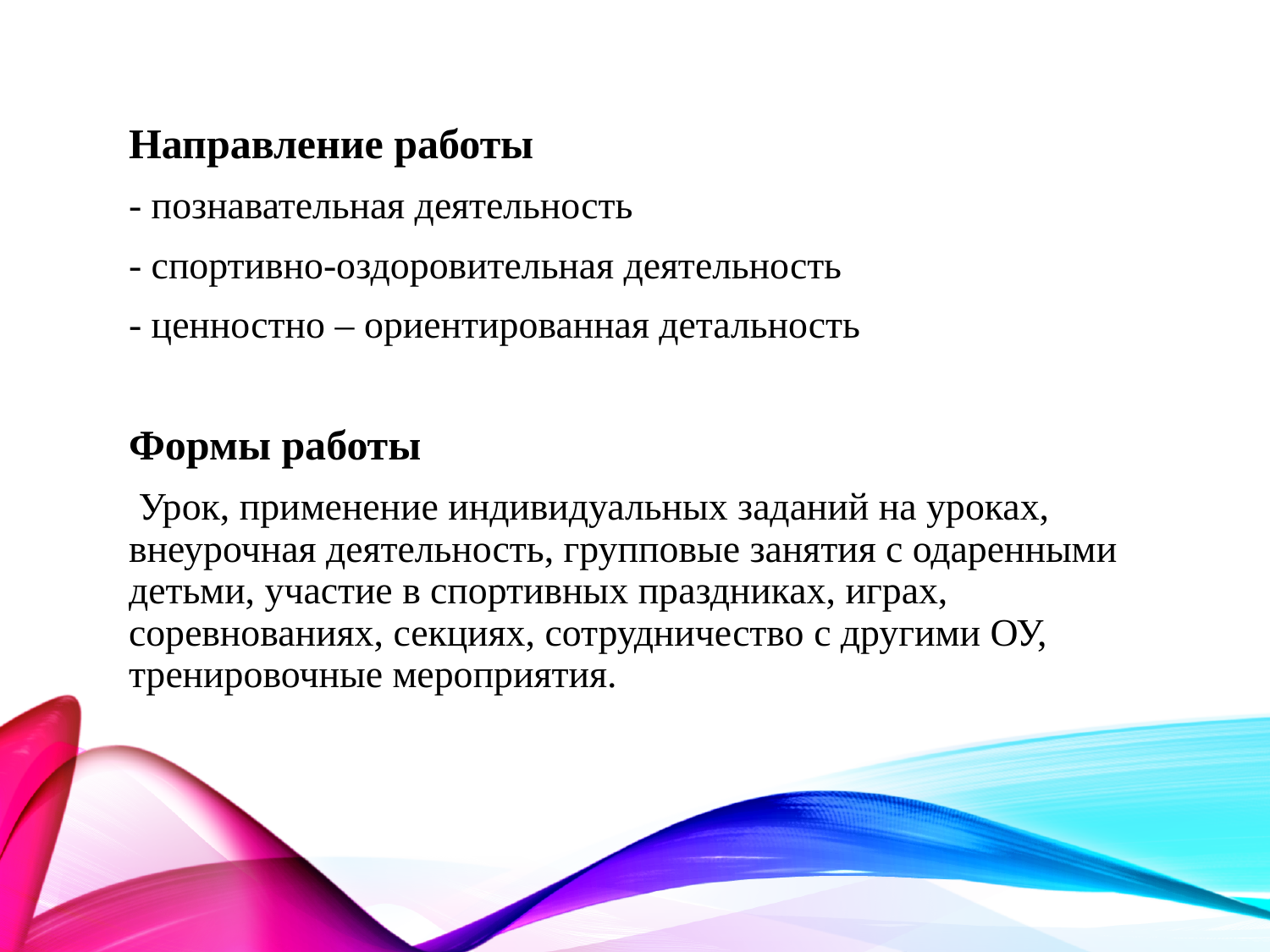

Направление работы
- познавательная деятельность
- спортивно-оздоровительная деятельность
- ценностно – ориентированная детальность

Формы работы
 Урок, применение индивидуальных заданий на уроках, внеурочная деятельность, групповые занятия с одаренными детьми, участие в спортивных праздниках, играх, соревнованиях, секциях, сотрудничество с другими ОУ, тренировочные мероприятия.